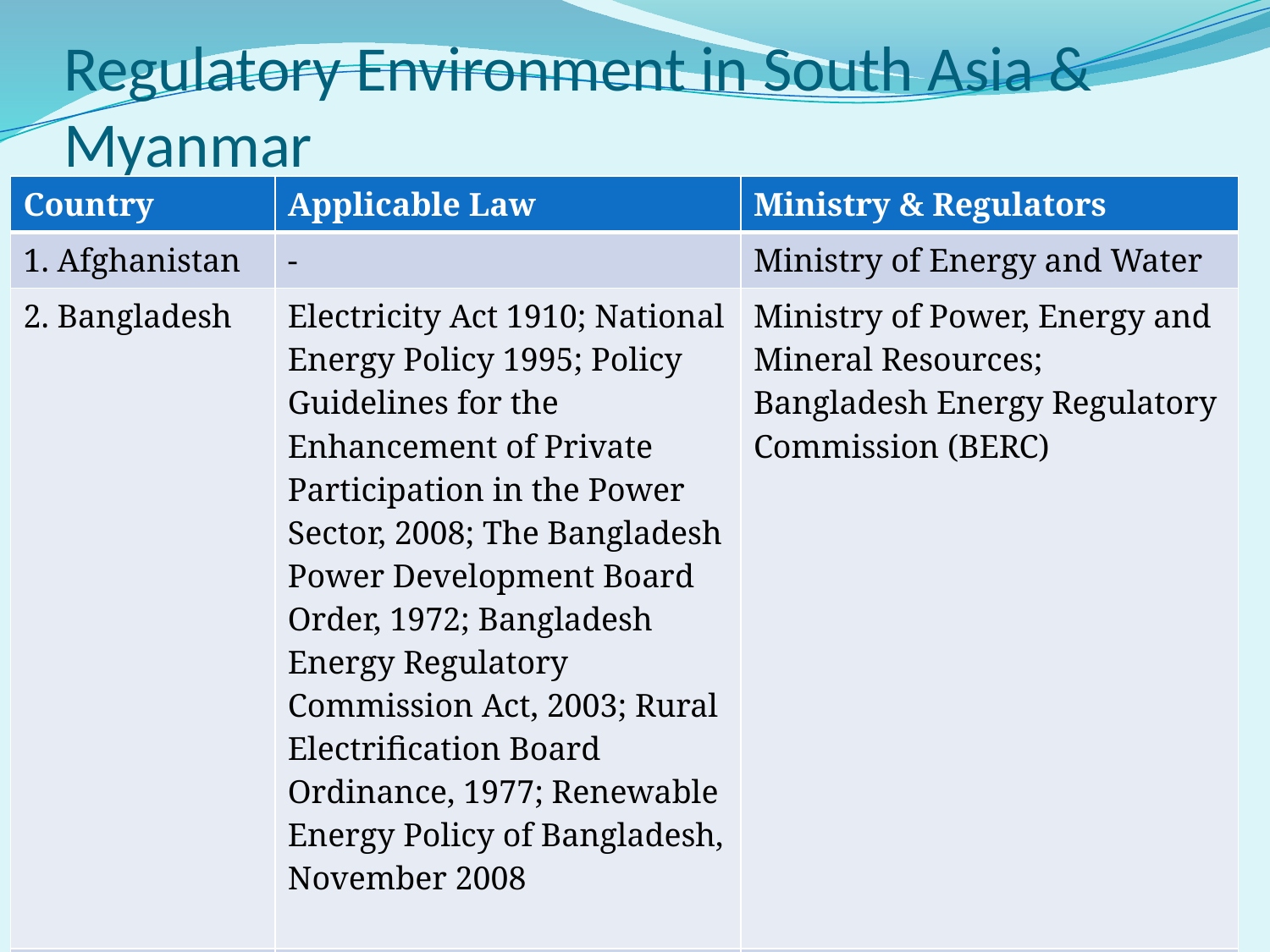

# Regulatory Environment in South Asia & Myanmar
| Country | Applicable Law | Ministry & Regulators |
| --- | --- | --- |
| 1. Afghanistan | - | Ministry of Energy and Water |
| 2. Bangladesh | Electricity Act 1910; National Energy Policy 1995; Policy Guidelines for the Enhancement of Private Participation in the Power Sector, 2008; The Bangladesh Power Development Board Order, 1972; Bangladesh Energy Regulatory Commission Act, 2003; Rural Electrification Board Ordinance, 1977; Renewable Energy Policy of Bangladesh, November 2008 | Ministry of Power, Energy and Mineral Resources; Bangladesh Energy Regulatory Commission (BERC) |
| Bhutan | Bhutan Electricity Act 2001 | Ministry of Energy, Bhutan Electricity Authority, Department of New and Renewable Energy |
46